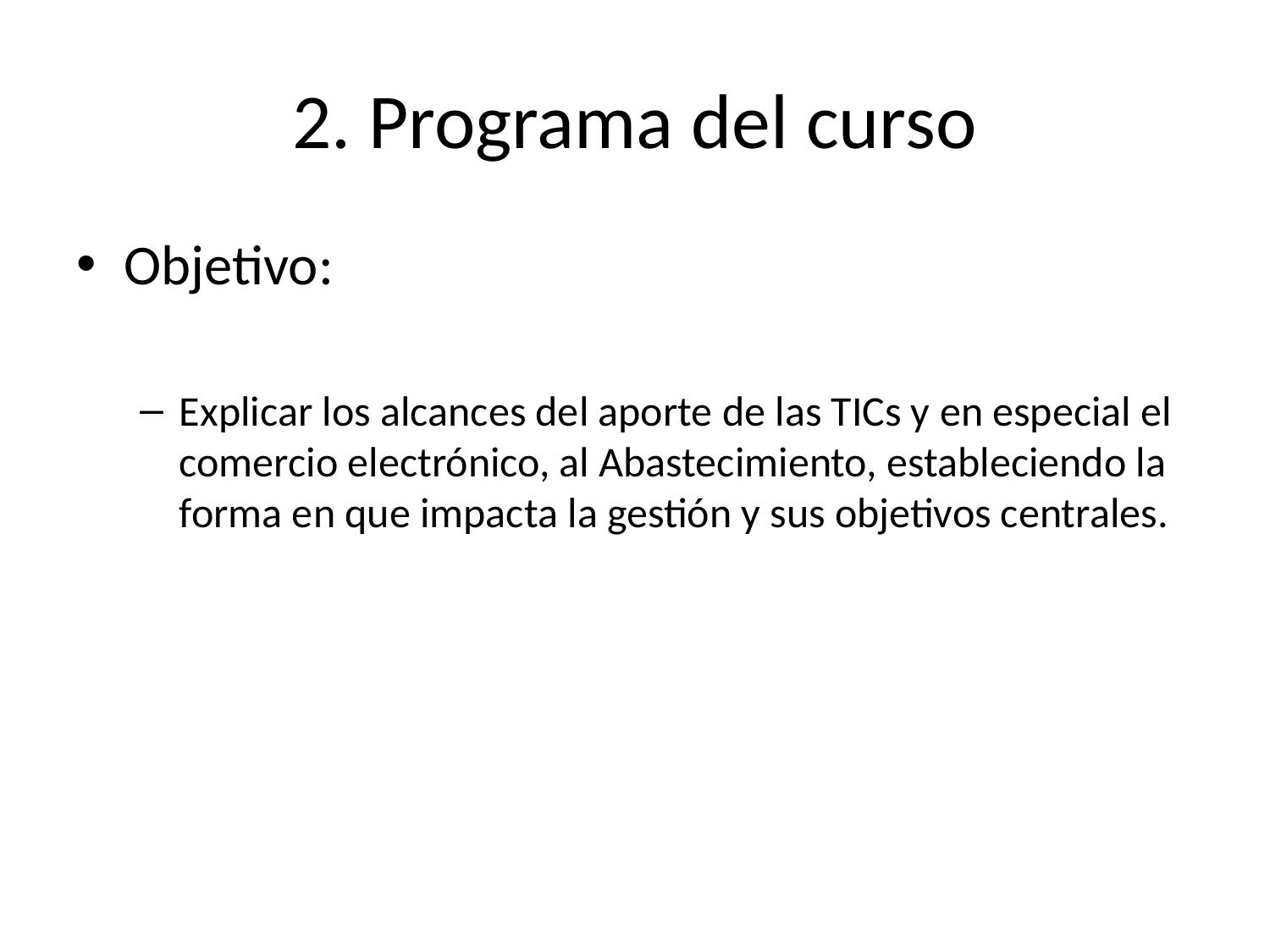

# 2. Programa del curso
Objetivo:

Explicar los alcances del aporte de las TICs y en especial el comercio electrónico, al Abastecimiento, estableciendo la forma en que impacta la gestión y sus objetivos centrales.